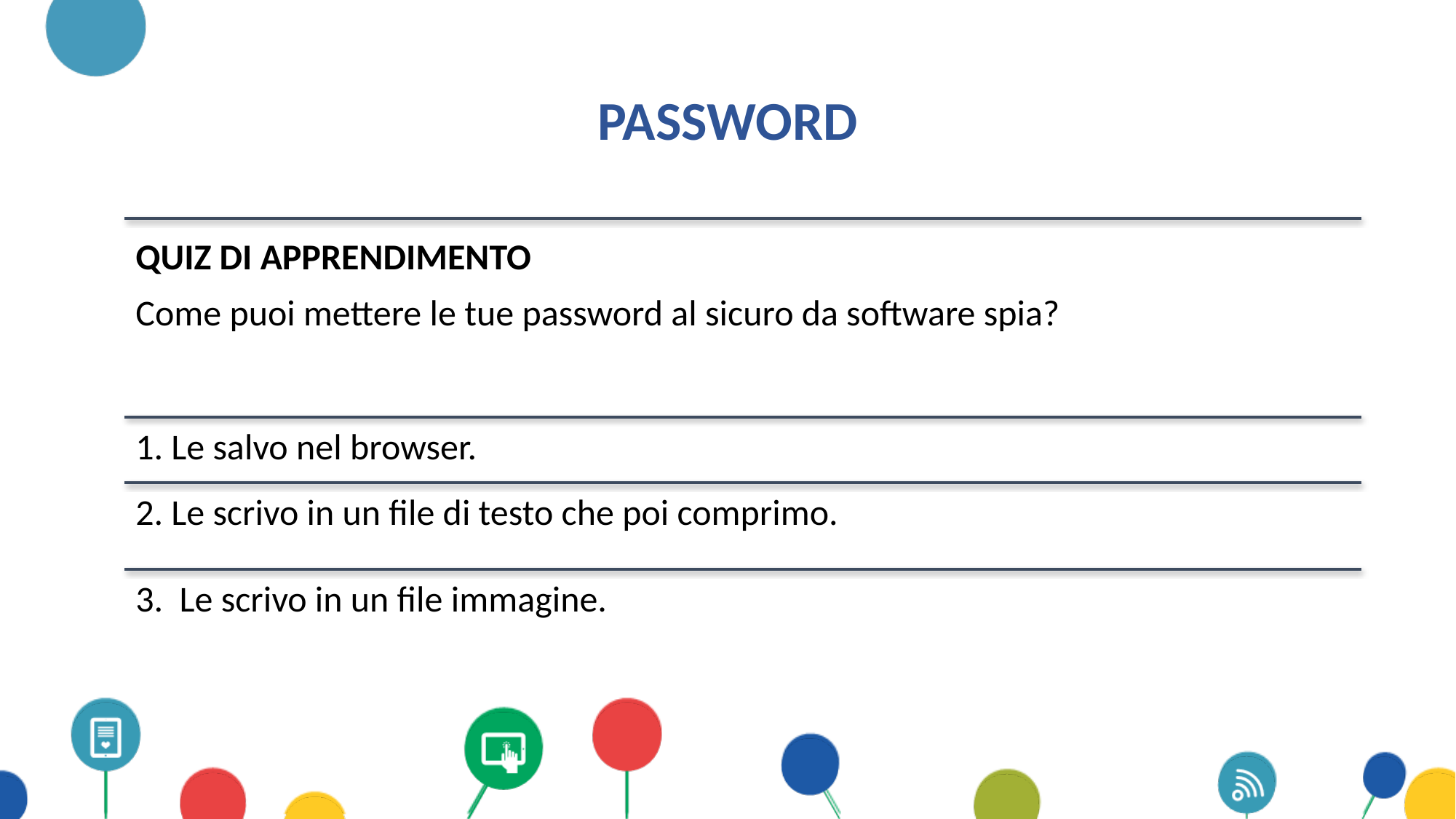

# Password

QUIZ DI APPRENDIMENTO
Come puoi mettere le tue password al sicuro da software spia?

1. Le salvo nel browser.

2. Le scrivo in un file di testo che poi comprimo.

3.  Le scrivo in un file immagine.